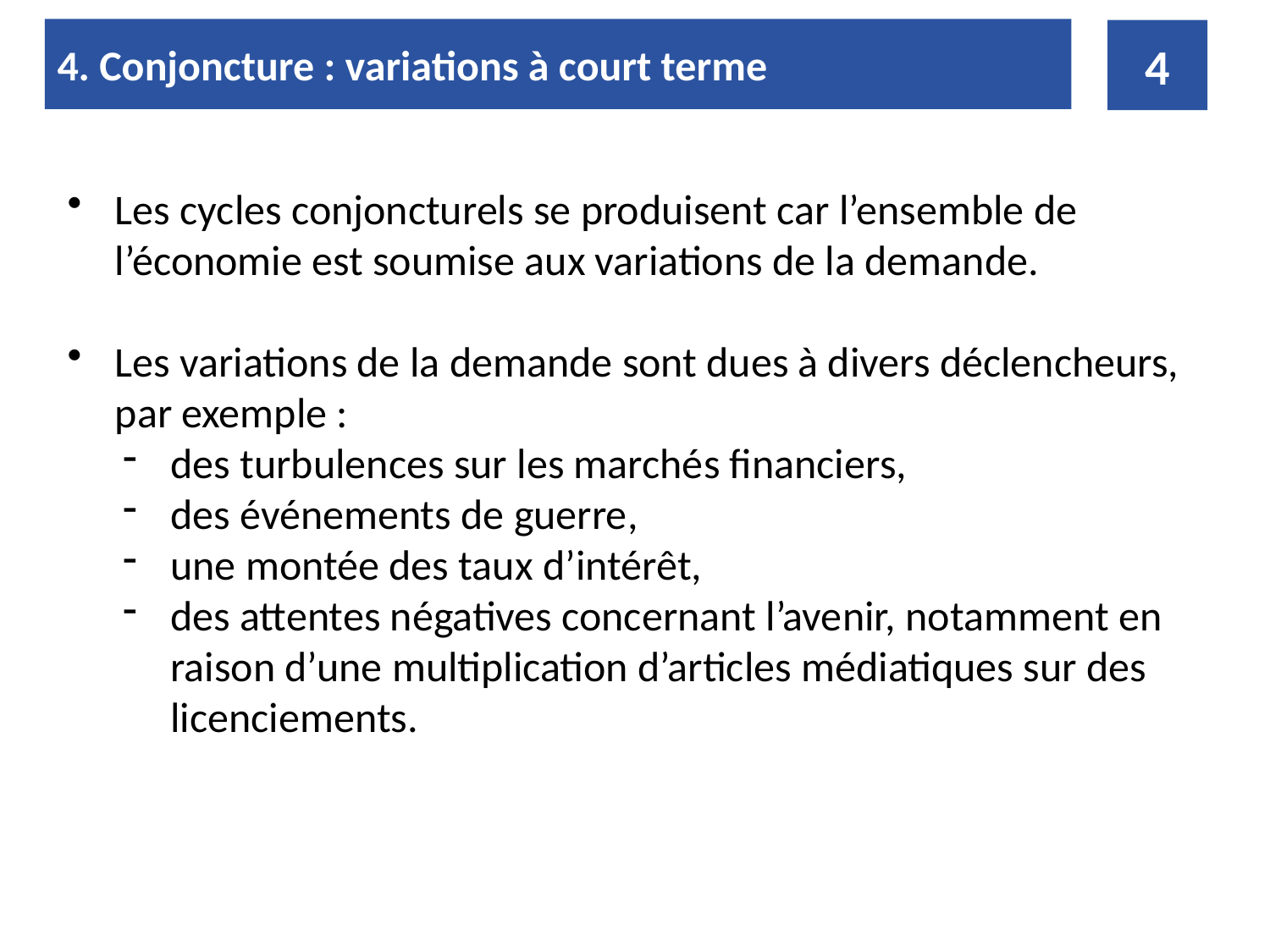

4. Conjoncture : variations à court terme
4

Les cycles conjoncturels se produisent car l’ensemble de l’économie est soumise aux variations de la demande.

Les variations de la demande sont dues à divers déclencheurs, par exemple :
des turbulences sur les marchés financiers,
des événements de guerre,
une montée des taux d’intérêt,
des attentes négatives concernant l’avenir, notamment en raison d’une multiplication d’articles médiatiques sur des licenciements.